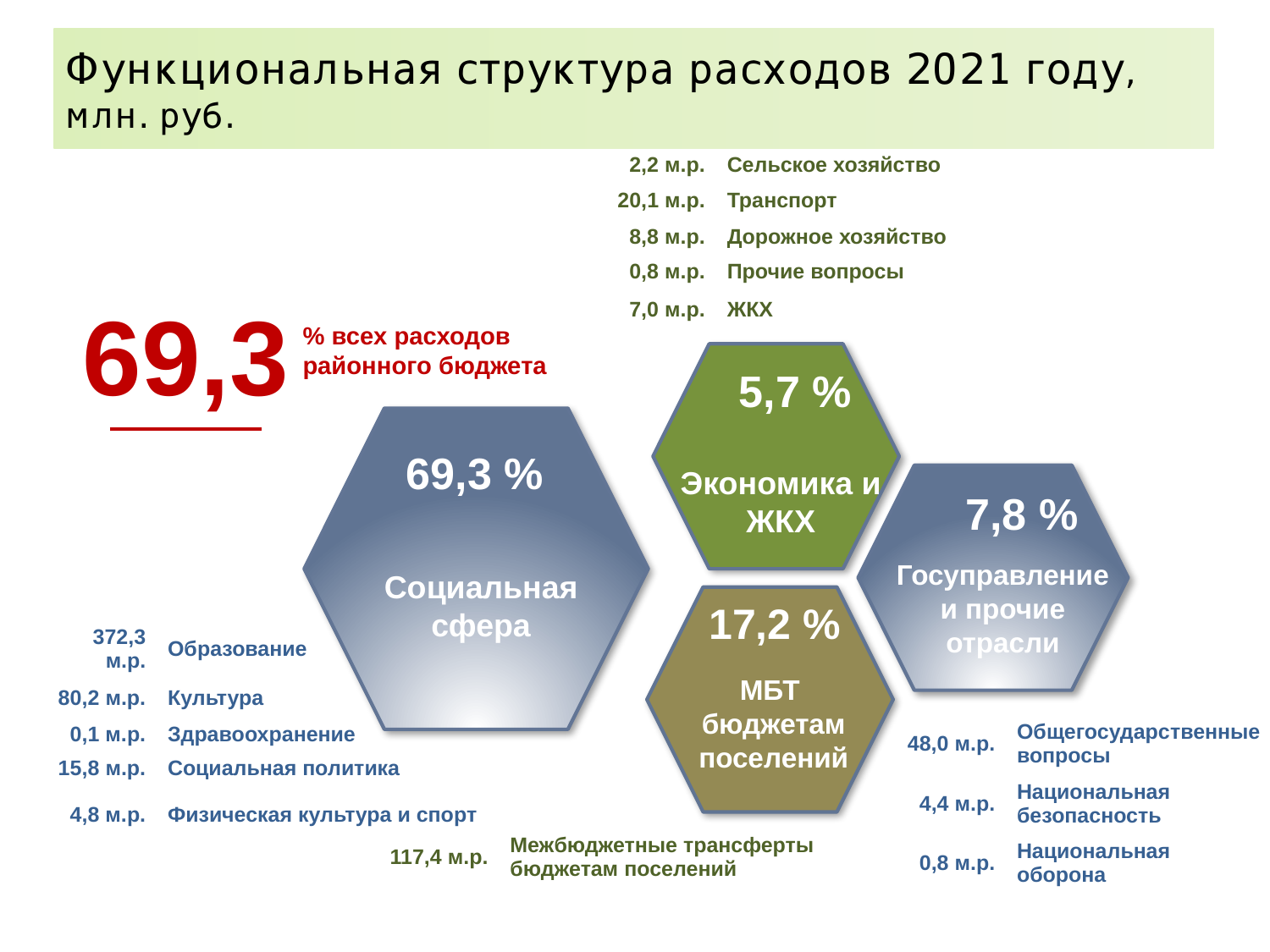

Функциональная структура расходов 2021 году, млн. руб.
| 2,2 м.р. | Сельское хозяйство |
| --- | --- |
| 20,1 м.р. | Транспорт |
| 8,8 м.р. | Дорожное хозяйство |
| 0,8 м.р. | Прочие вопросы |
| 7,0 м.р. | ЖКХ |

69,3
% всех расходов
районного бюджета

5,7 %

69,3 %
Экономика и ЖКХ

7,8 %
Госуправление и прочие отрасли

Социальная сфера

17,2 %
| 372,3 м.р. | Образование |
| --- | --- |
| 80,2 м.р. | Культура |
| 0,1 м.р. | Здравоохранение |
| 15,8 м.р. | Социальная политика |
| 4,8 м.р. | Физическая культура и спорт |
МБТ
бюджетам поселений
| 48,0 м.р. | Общегосударственные вопросы |
| --- | --- |
| 4,4 м.р. | Национальная безопасность |
| 0,8 м.р. | Национальная оборона |
| 117,4 м.р. | Межбюджетные трансферты бюджетам поселений |
| --- | --- |